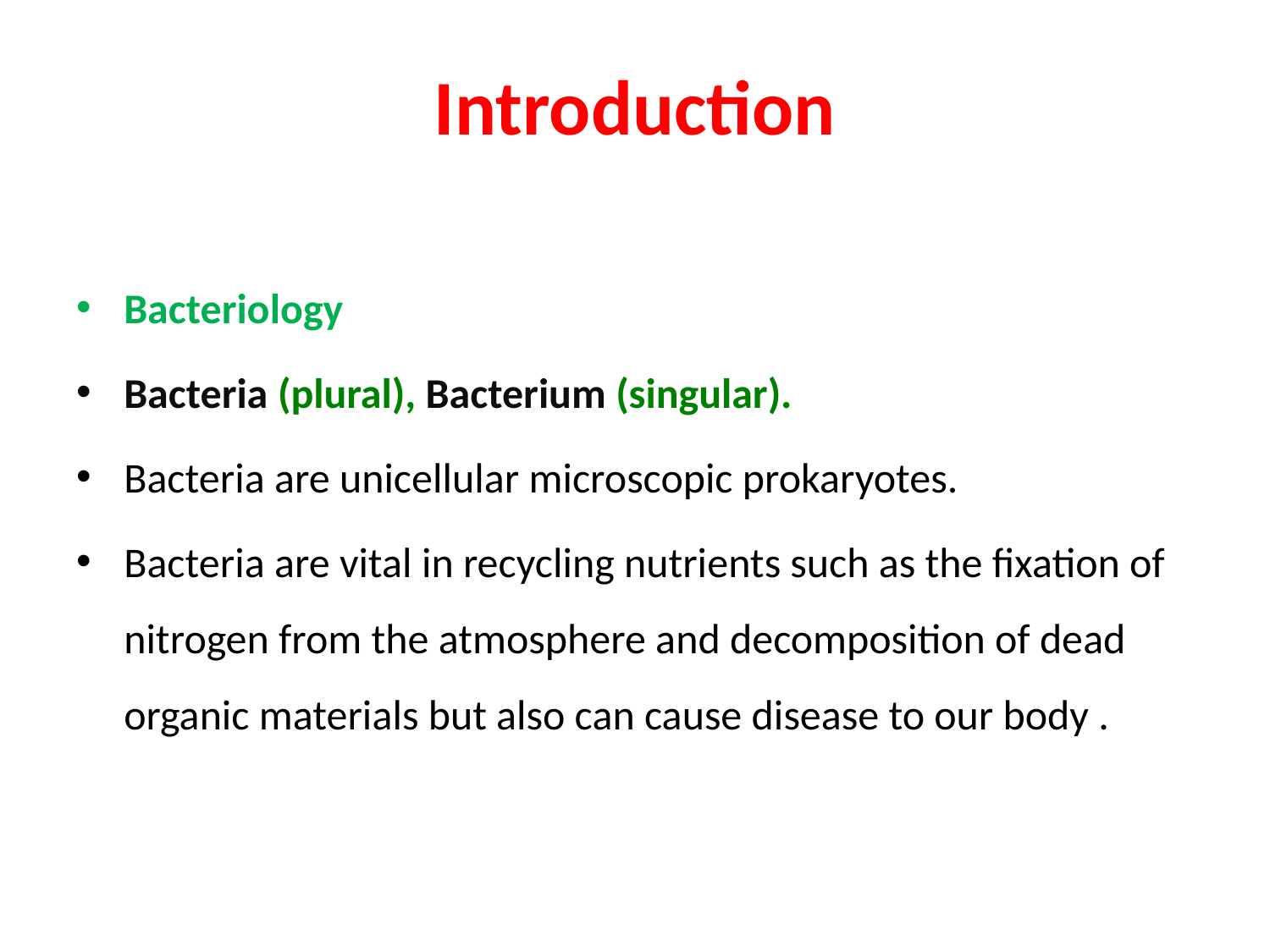

# Introduction

Bacteriology
Bacteria (plural), Bacterium (singular).
Bacteria are unicellular microscopic prokaryotes.
Bacteria are vital in recycling nutrients such as the fixation of nitrogen from the atmosphere and decomposition of dead organic materials but also can cause disease to our body .